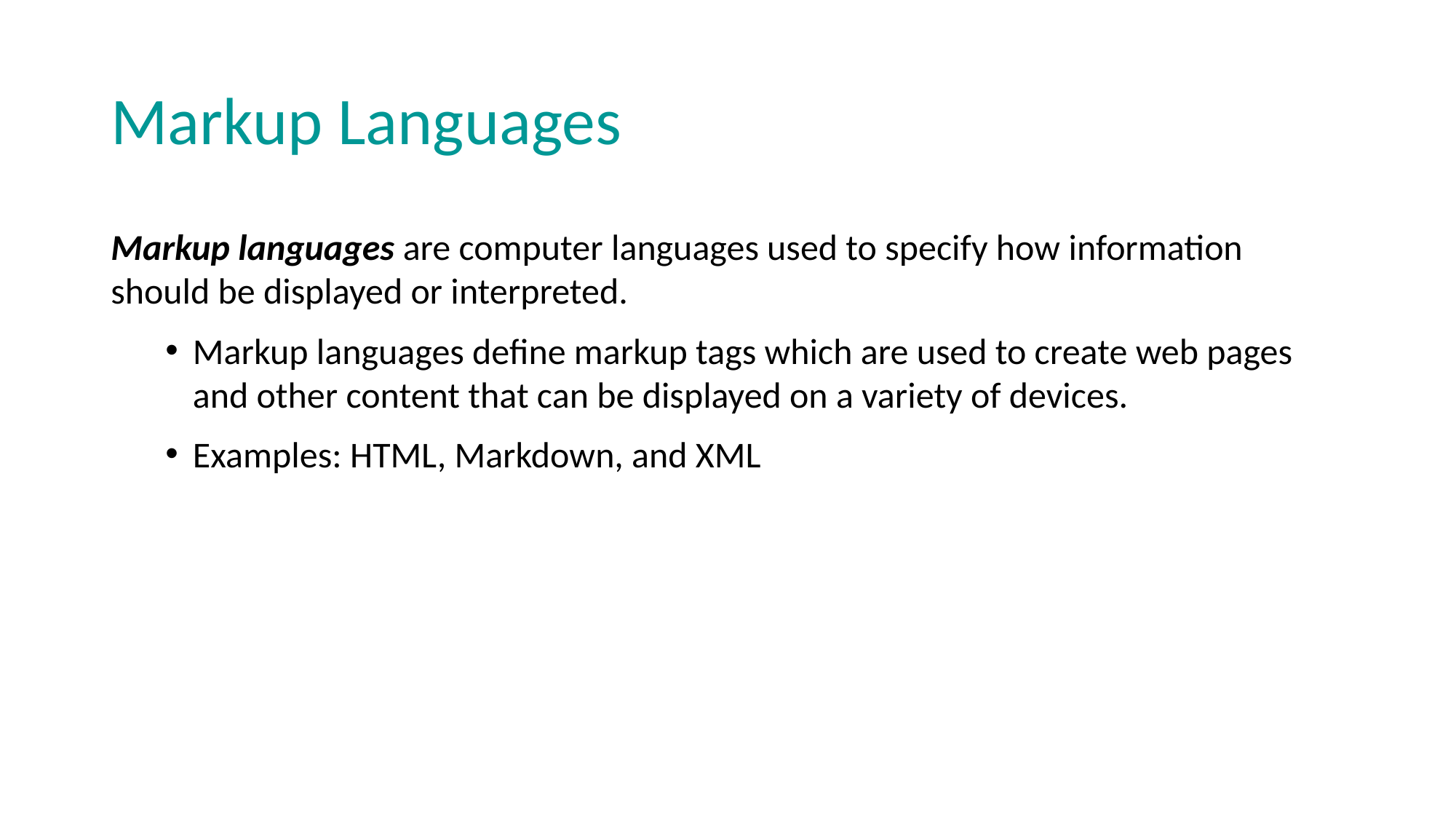

# Markup Languages
Markup languages are computer languages used to specify how information should be displayed or interpreted.
Markup languages define markup tags which are used to create web pages and other content that can be displayed on a variety of devices.
Examples: HTML, Markdown, and XML